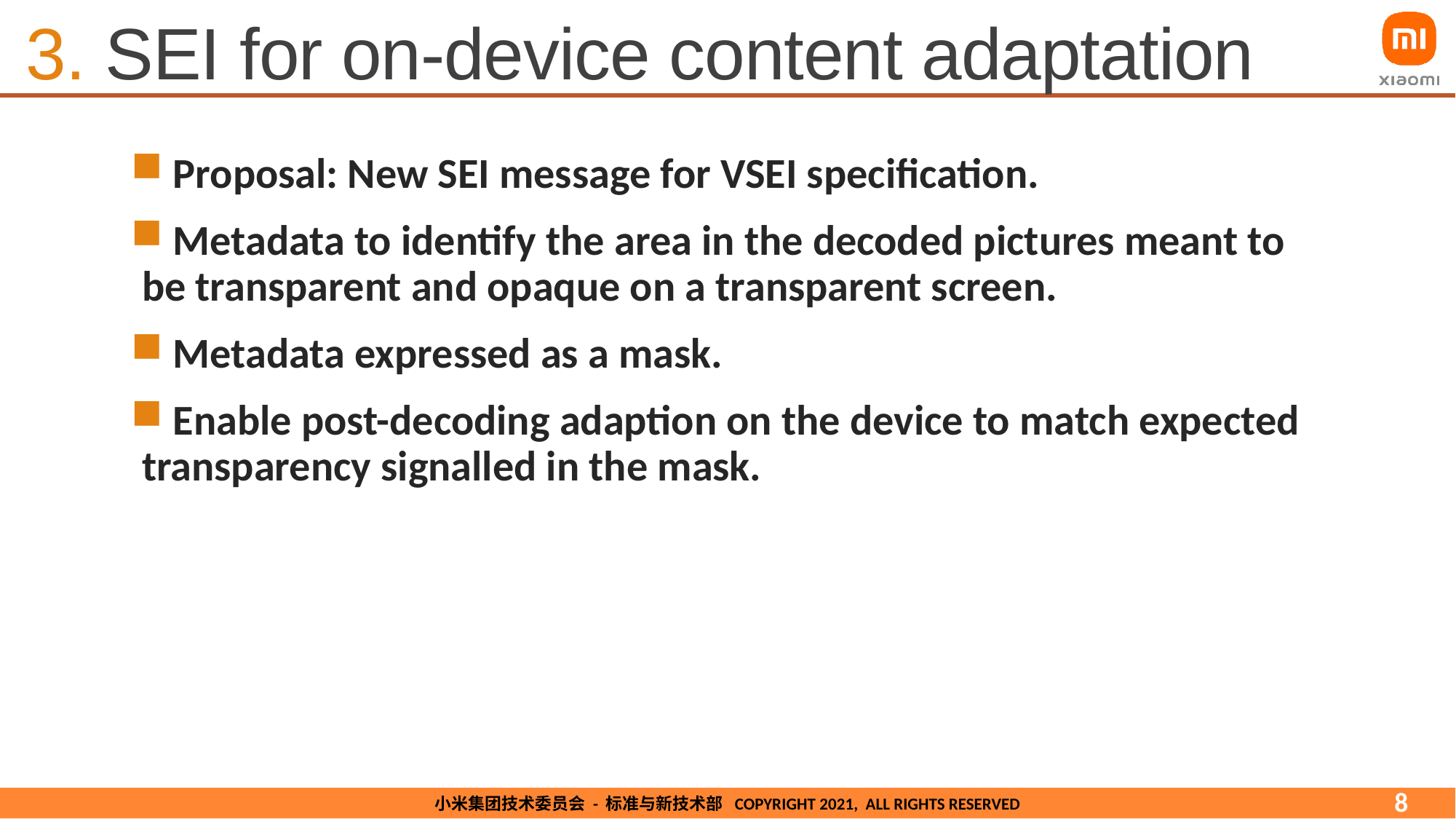

# 3. SEI for on-device content adaptation
 Proposal: New SEI message for VSEI specification.
 Metadata to identify the area in the decoded pictures meant to be transparent and opaque on a transparent screen.
 Metadata expressed as a mask.
 Enable post-decoding adaption on the device to match expected transparency signalled in the mask.

8